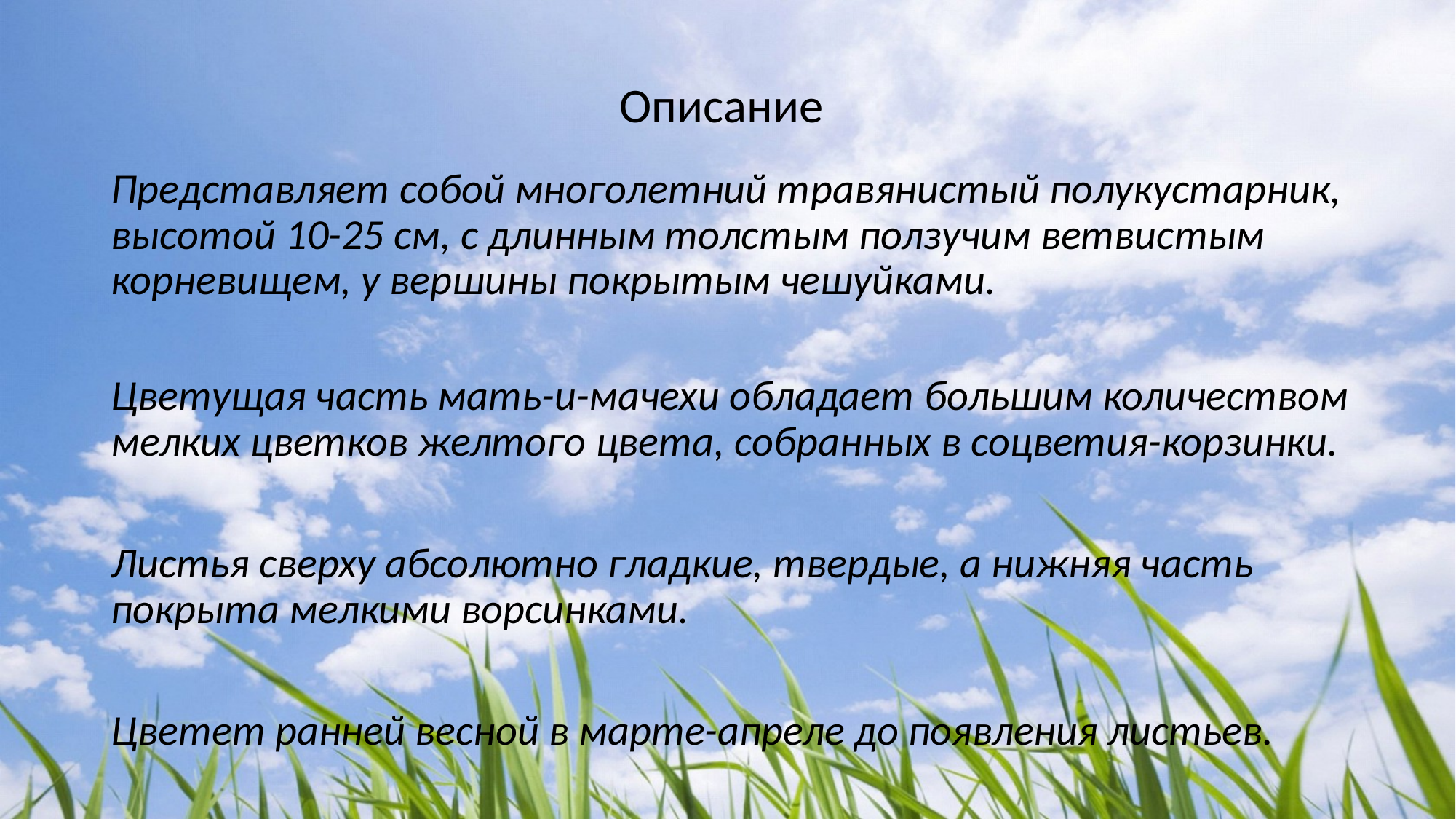

# Описание
Представляет собой многолетний травянистый полукустарник, высотой 10-25 см, с длинным толстым ползучим ветвистым корневищем, у вершины покрытым чешуйками.

Цветущая часть мать-и-мачехи обладает большим количеством мелких цветков желтого цвета, собранных в соцветия-корзинки.

Листья сверху абсолютно гладкие, твердые, а нижняя часть покрыта мелкими ворсинками.

Цветет ранней весной в марте-апреле до появления листьев.